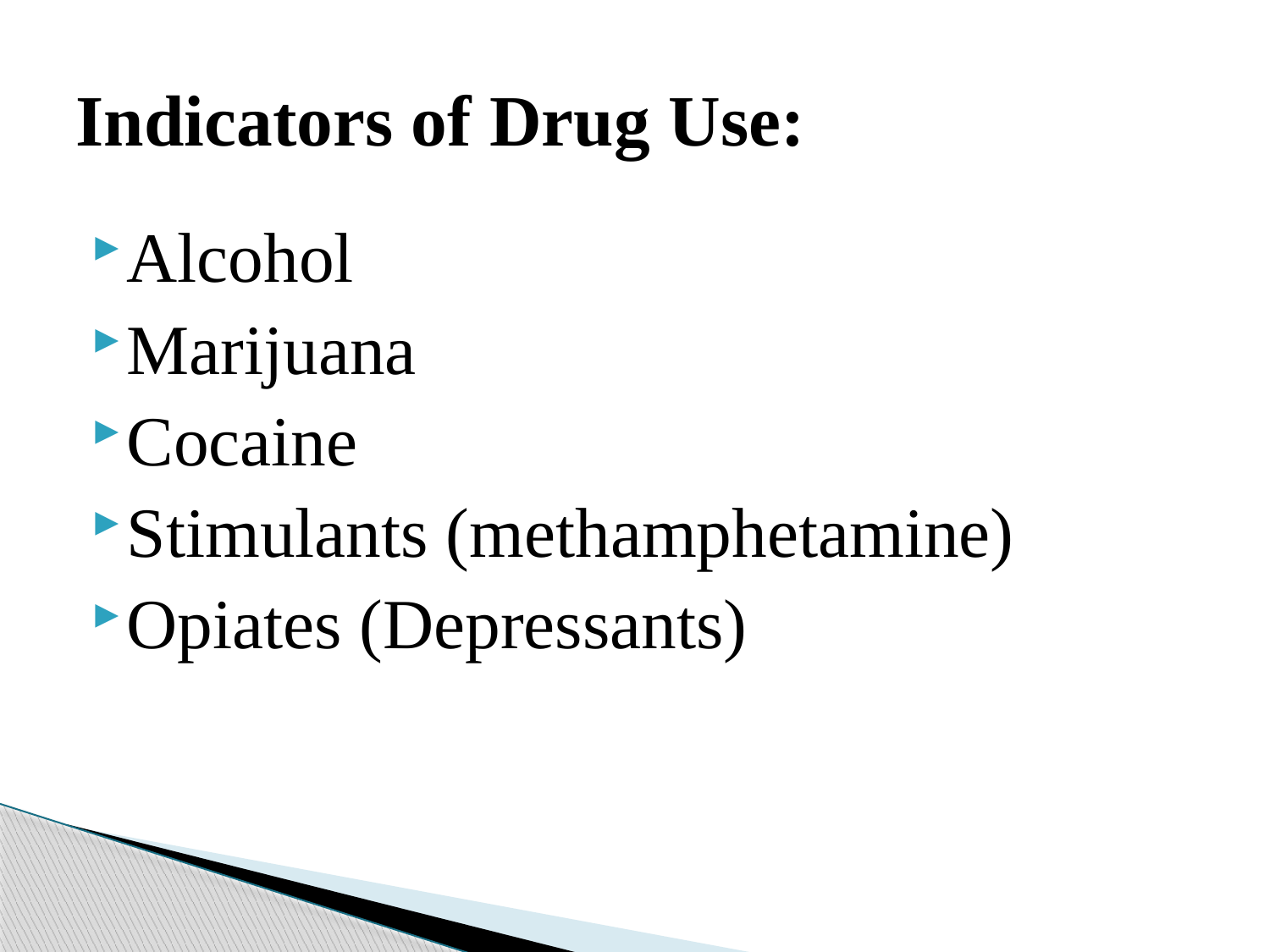

# Indicators of Drug Use:
Alcohol
Marijuana
Cocaine
Stimulants (methamphetamine)
Opiates (Depressants)